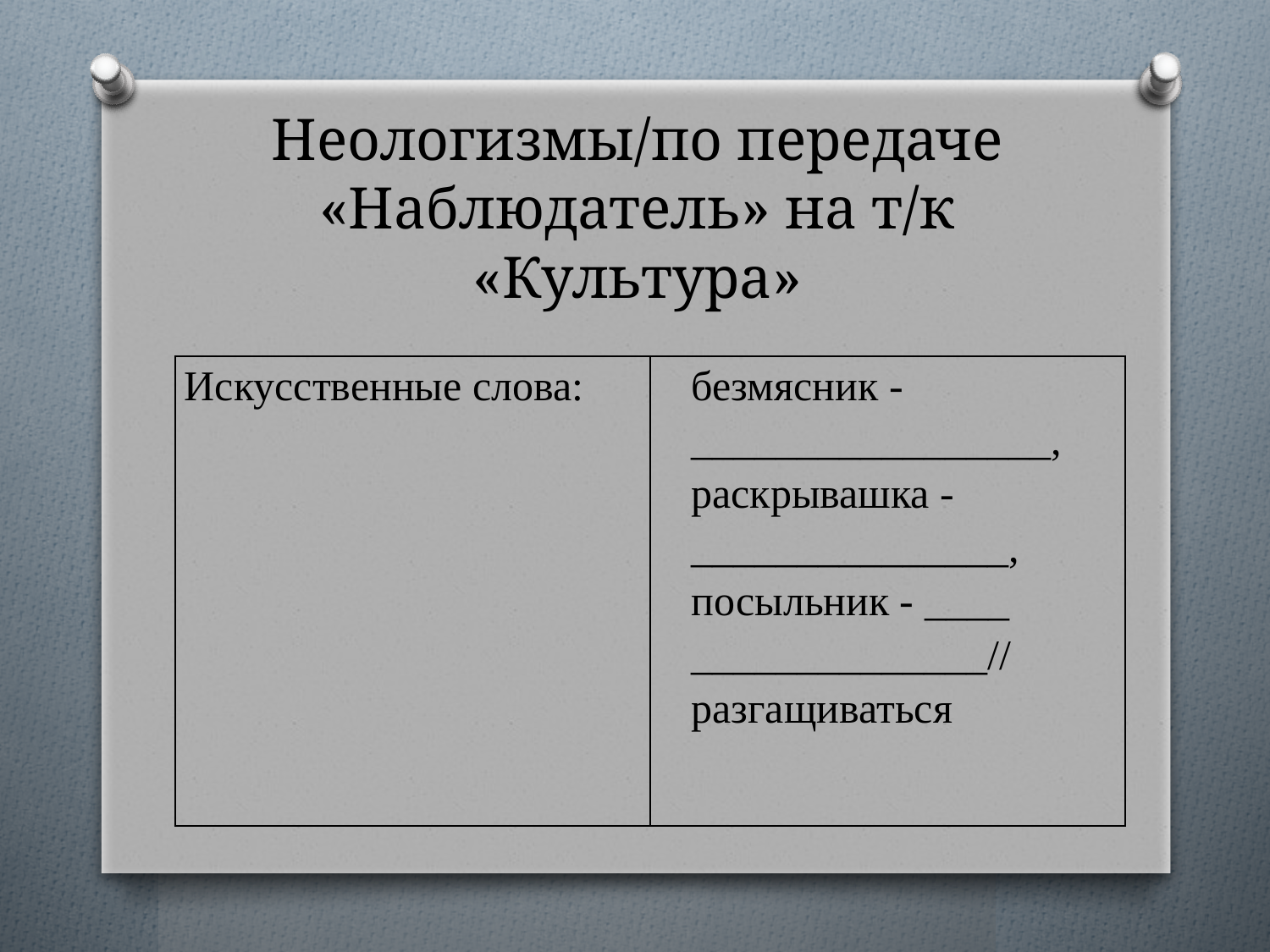

# Неологизмы/по передаче «Наблюдатель» на т/к «Культура»
| Искусственные слова: | безмясник - \_\_\_\_\_\_\_\_\_\_\_\_\_\_\_\_\_, раскрывашка - \_\_\_\_\_\_\_\_\_\_\_\_\_\_\_, посыльник - \_\_\_\_ \_\_\_\_\_\_\_\_\_\_\_\_\_\_//разгащиваться |
| --- | --- |